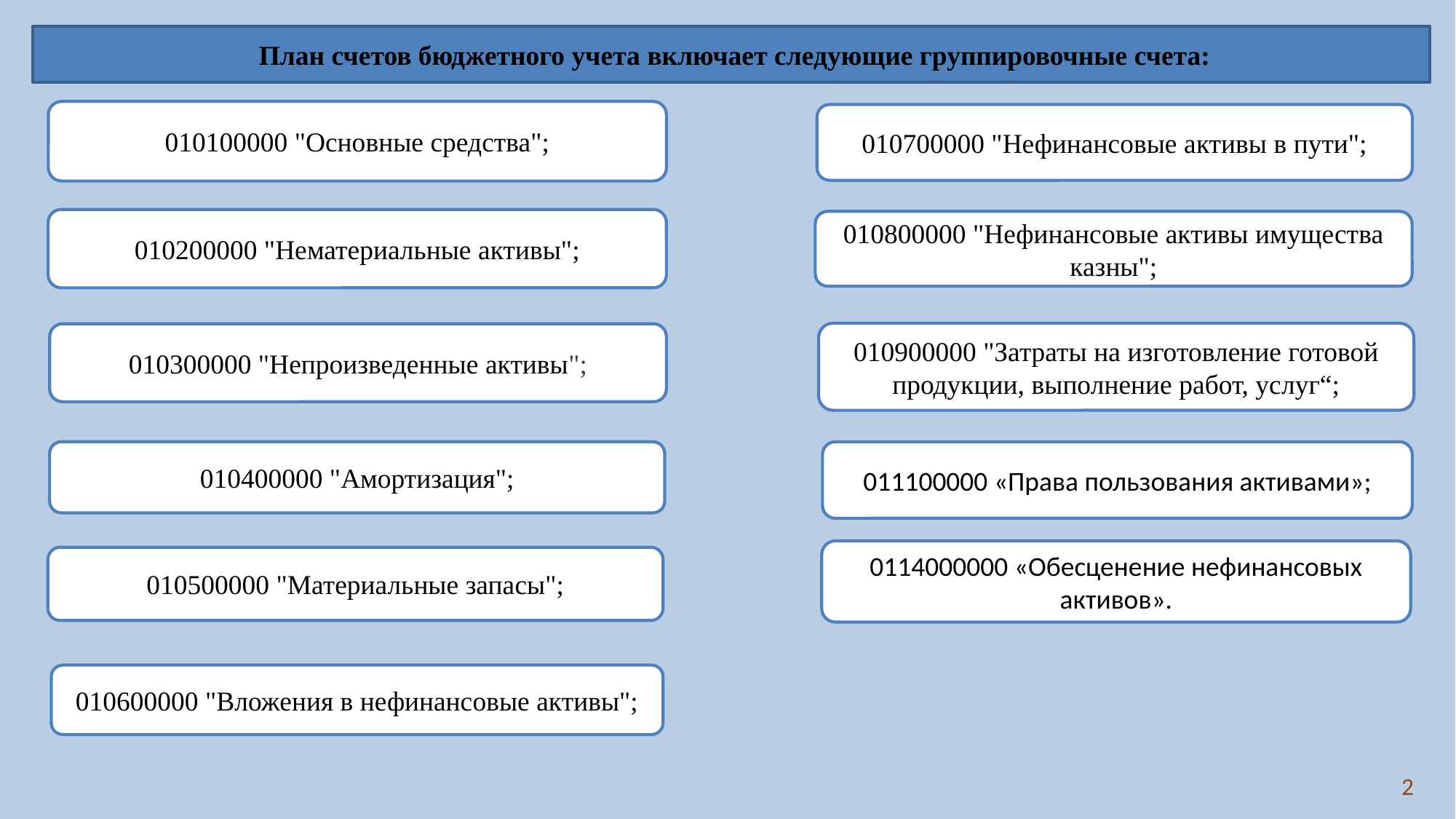

План счетов бюджетного учета включает следующие группировочные счета:
010100000 "Основные средства";
010700000 "Нефинансовые активы в пути";
010200000 "Нематериальные активы";
010800000 "Нефинансовые активы имущества казны";
010900000 "Затраты на изготовление готовой продукции, выполнение работ, услуг“;
010300000 "Непроизведенные активы";
010400000 "Амортизация";
011100000 «Права пользования активами»;
0114000000 «Обесценение нефинансовых активов».
010500000 "Материальные запасы";
010600000 "Вложения в нефинансовые активы";
2